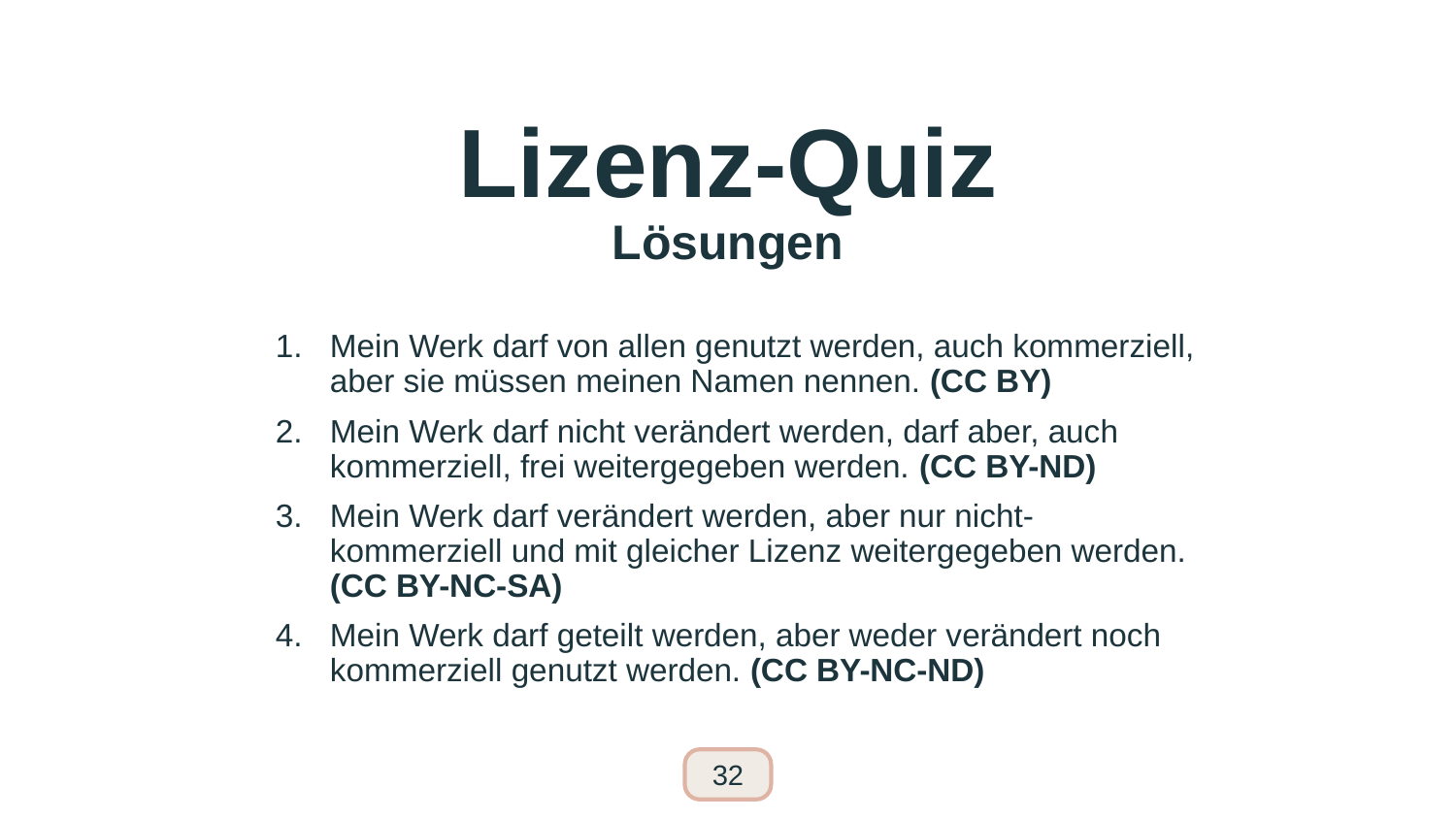

# Lizenz-Quiz Lösungen
Mein Werk darf von allen genutzt werden, auch kommerziell, aber sie müssen meinen Namen nennen. (CC BY)
Mein Werk darf nicht verändert werden, darf aber, auch kommerziell, frei weitergegeben werden. (CC BY-ND)
Mein Werk darf verändert werden, aber nur nicht-kommerziell und mit gleicher Lizenz weitergegeben werden. (CC BY-NC-SA)
Mein Werk darf geteilt werden, aber weder verändert noch kommerziell genutzt werden. (CC BY-NC-ND)